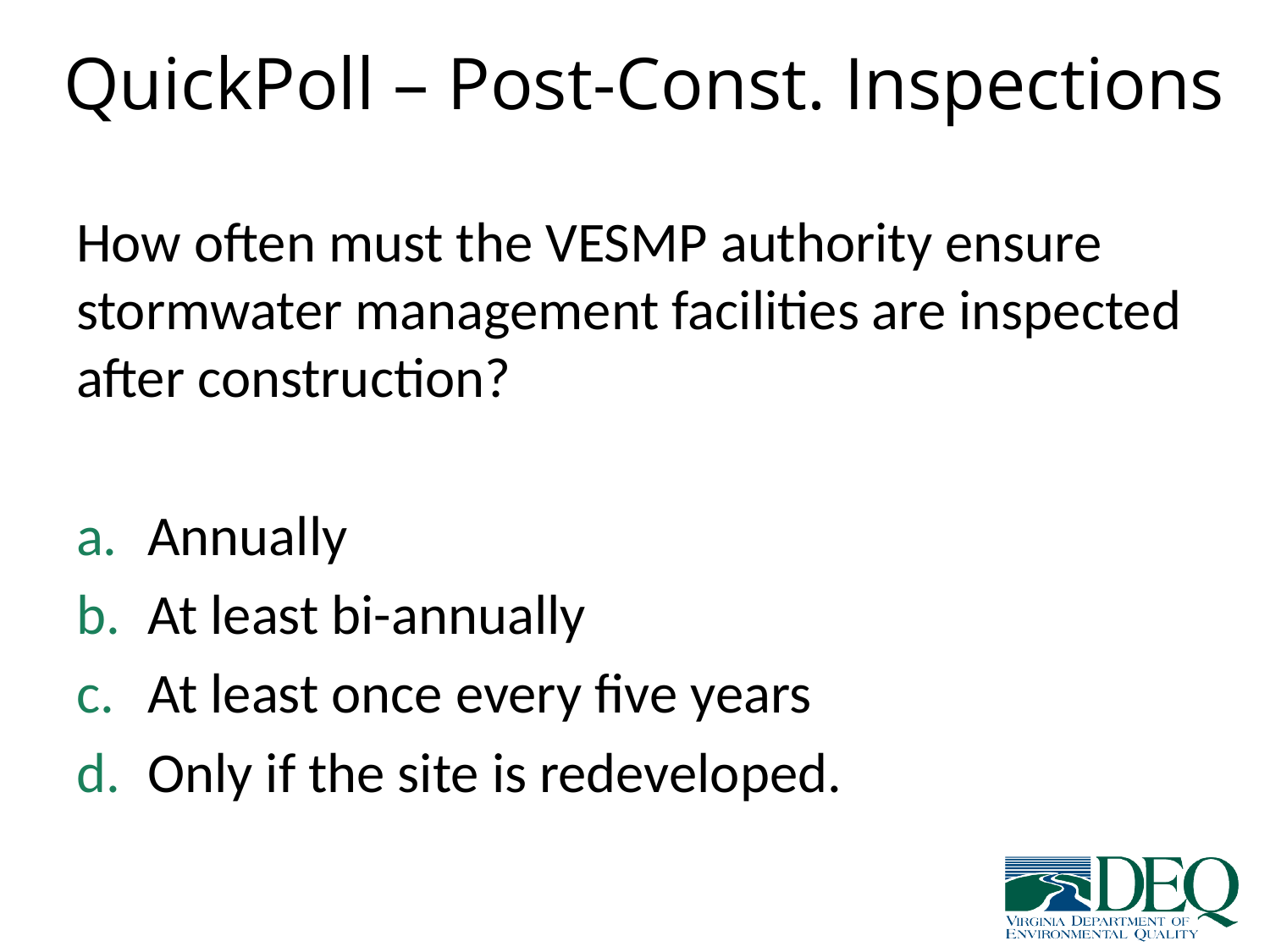

# QuickPoll – Post-Const. Inspections
How often must the VESMP authority ensure stormwater management facilities are inspected after construction?

Annually
At least bi-annually
At least once every five years
Only if the site is redeveloped.